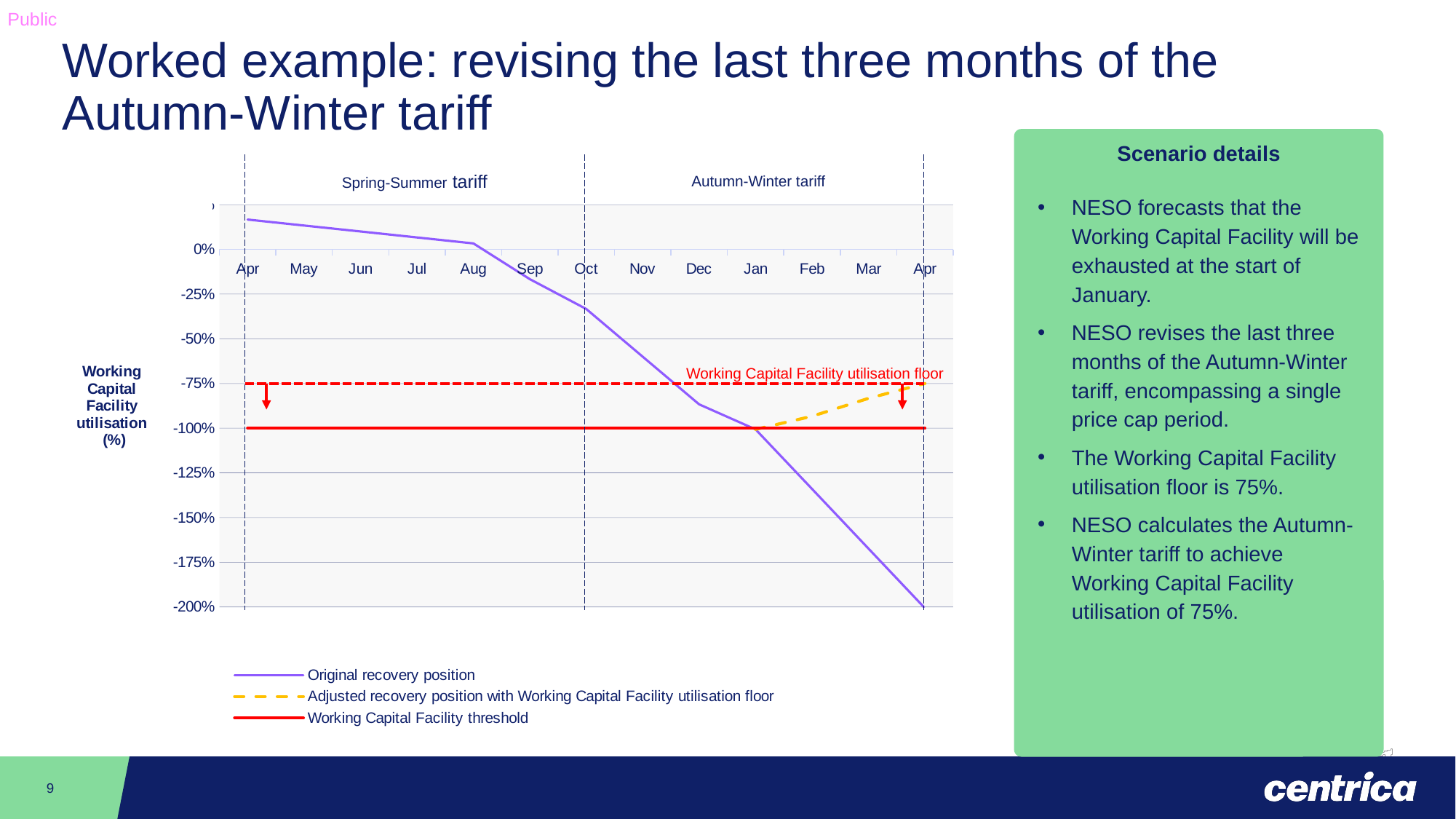

Worked example: revising the last three months of the  Autumn-Winter tariff
Scenario details

NESO forecasts that the Working Capital Facility will be exhausted at the start of January.
NESO revises the last three months of the Autumn-Winter tariff, encompassing a single price cap period.
The Working Capital Facility utilisation floor is 75%.
NESO calculates the Autumn-Winter tariff to achieve Working Capital Facility utilisation of 75%.

### Chart

| Category | Original recovery position | Adjusted recovery position with Working Capital Facility utilisation floor | Working Capital Facility threshold |
|---|---|---|---|
| 46113 | 0.16666666666666666 | None | -1.0 |
| 46143 | 0.13333333333333333 | None | -1.0 |
| 46174 | 0.1 | None | -1.0 |
| 46204 | 0.06666666666666667 | None | -1.0 |
| 46235 | 0.03333333333333333 | None | -1.0 |
| 46266 | -0.16666666666666666 | None | -1.0 |
| 46296 | -0.3333333333333333 | None | -1.0 |
| 46327 | -0.6 | None | -1.0 |
| 46357 | -0.8666666666666667 | None | -1.0 |
| 46388 | -1.0066666666666666 | -1.0066666666666666 | -1.0 |
| 46419 | -1.34 | -0.9333333333333333 | -1.0 |
| 46447 | -1.6733333333333333 | -0.8333333333333334 | -1.0 |
| 46478 | -2.006666666666667 | -0.75 | -1.0 |
Spring-Summer tariff
Autumn-Winter tariff
Working Capital Facility utilisation floor